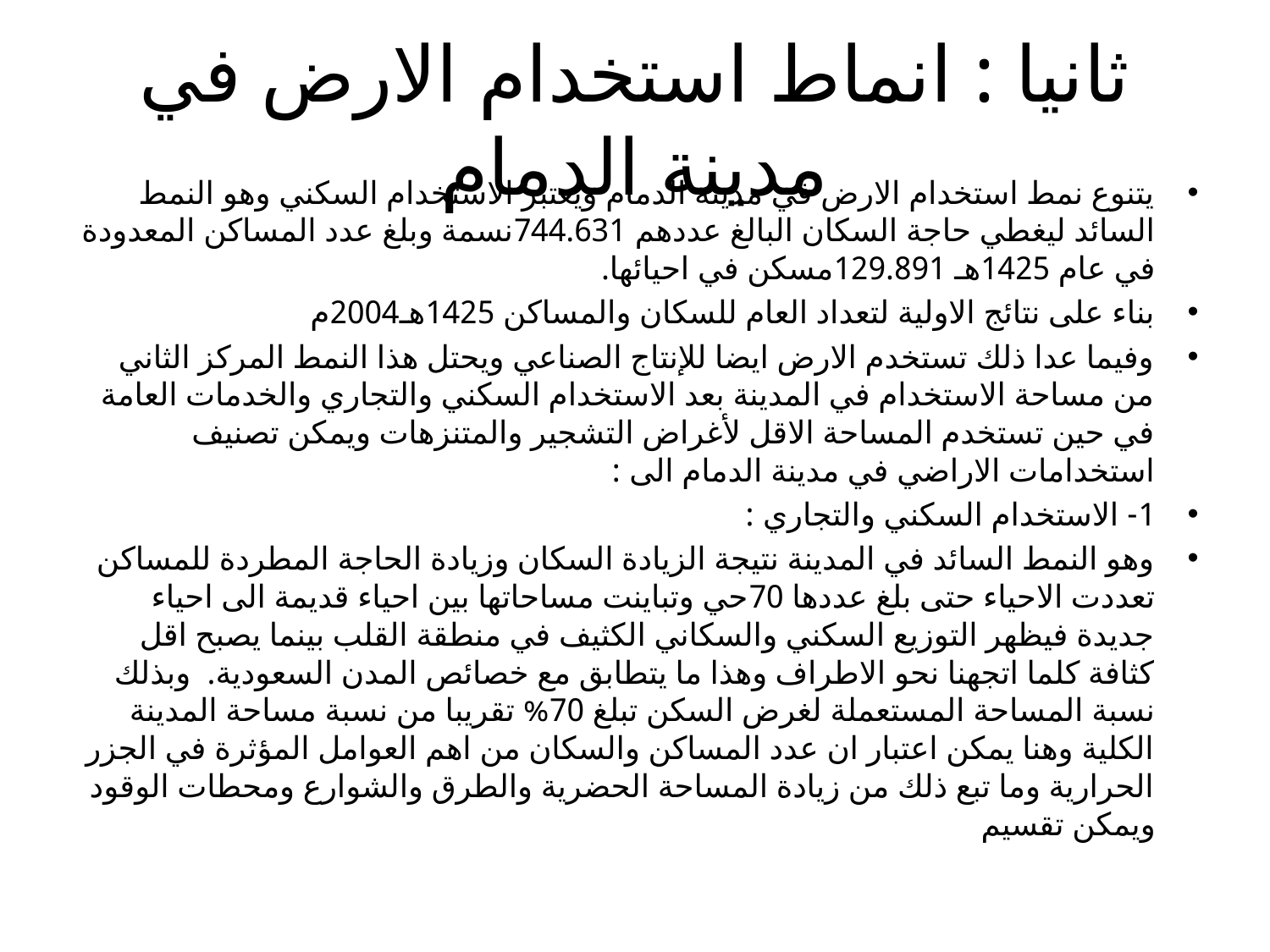

# ثانيا : انماط استخدام الارض في مدينة الدمام
يتنوع نمط استخدام الارض في مدينة الدمام ويعتبر الاستخدام السكني وهو النمط السائد ليغطي حاجة السكان البالغ عددهم 744.631نسمة وبلغ عدد المساكن المعدودة في عام 1425هـ 129.891مسكن في احيائها.
بناء على نتائج الاولية لتعداد العام للسكان والمساكن 1425هـ2004م
وفيما عدا ذلك تستخدم الارض ايضا للإنتاج الصناعي ويحتل هذا النمط المركز الثاني من مساحة الاستخدام في المدينة بعد الاستخدام السكني والتجاري والخدمات العامة في حين تستخدم المساحة الاقل لأغراض التشجير والمتنزهات ويمكن تصنيف استخدامات الاراضي في مدينة الدمام الى :
1- الاستخدام السكني والتجاري :
وهو النمط السائد في المدينة نتيجة الزيادة السكان وزيادة الحاجة المطردة للمساكن تعددت الاحياء حتى بلغ عددها 70حي وتباينت مساحاتها بين احياء قديمة الى احياء جديدة فيظهر التوزيع السكني والسكاني الكثيف في منطقة القلب بينما يصبح اقل كثافة كلما اتجهنا نحو الاطراف وهذا ما يتطابق مع خصائص المدن السعودية.  وبذلك نسبة المساحة المستعملة لغرض السكن تبلغ 70% تقريبا من نسبة مساحة المدينة الكلية وهنا يمكن اعتبار ان عدد المساكن والسكان من اهم العوامل المؤثرة في الجزر الحرارية وما تبع ذلك من زيادة المساحة الحضرية والطرق والشوارع ومحطات الوقود  ويمكن تقسيم